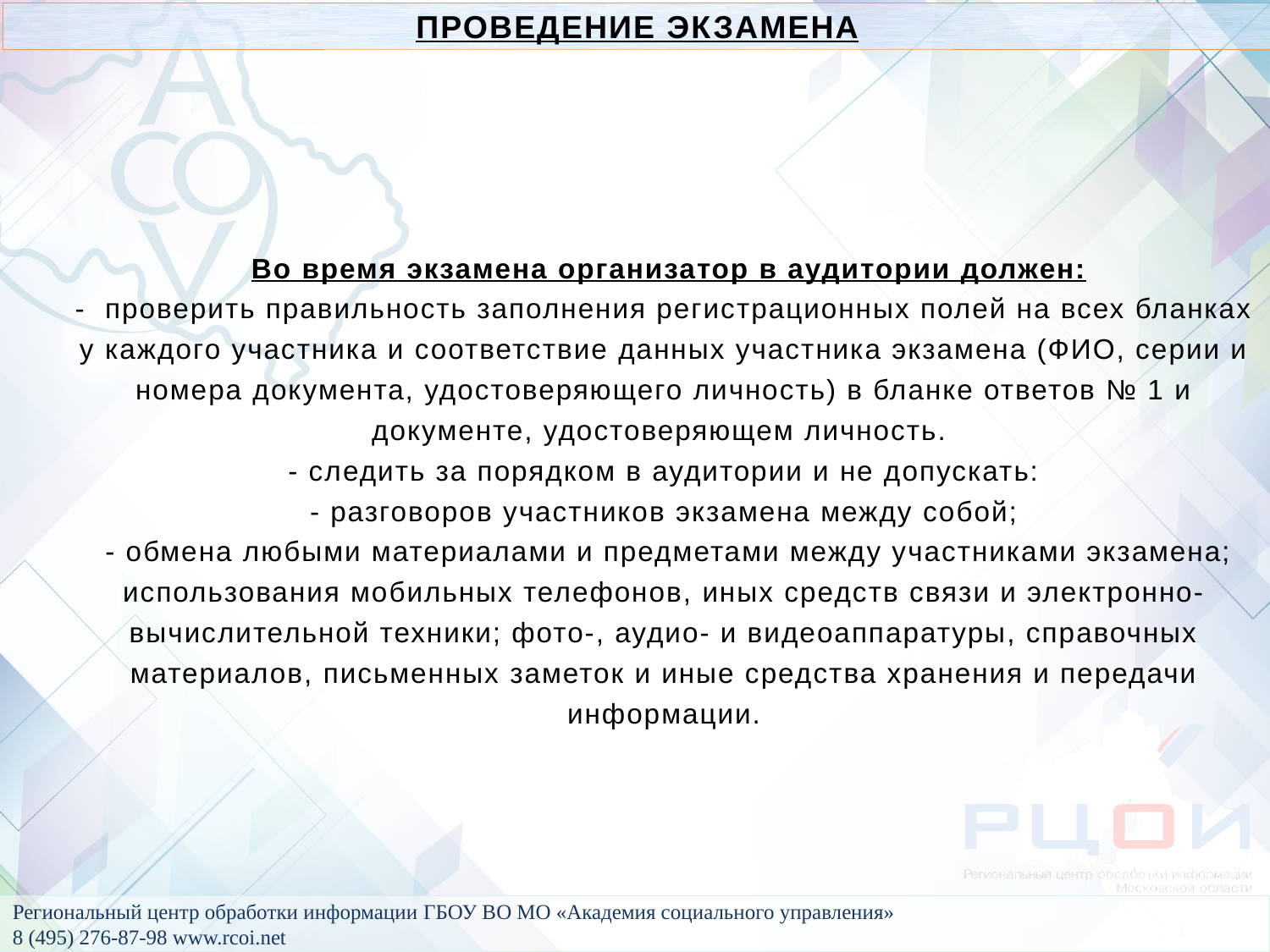

ПРОВЕДЕНИЕ ЭКЗАМЕНА
 Во время экзамена организатор в аудитории должен:
-  проверить правильность заполнения регистрационных полей на всех бланках у каждого участника и соответствие данных участника экзамена (ФИО, серии и номера документа, удостоверяющего личность) в бланке ответов № 1 и документе, удостоверяющем личность.
- следить за порядком в аудитории и не допускать:
- разговоров участников экзамена между собой;
 - обмена любыми материалами и предметами между участниками экзамена;
использования мобильных телефонов, иных средств связи и электронно-вычислительной техники; фото-, аудио- и видеоаппаратуры, справочных материалов, письменных заметок и иные средства хранения и передачи информации.